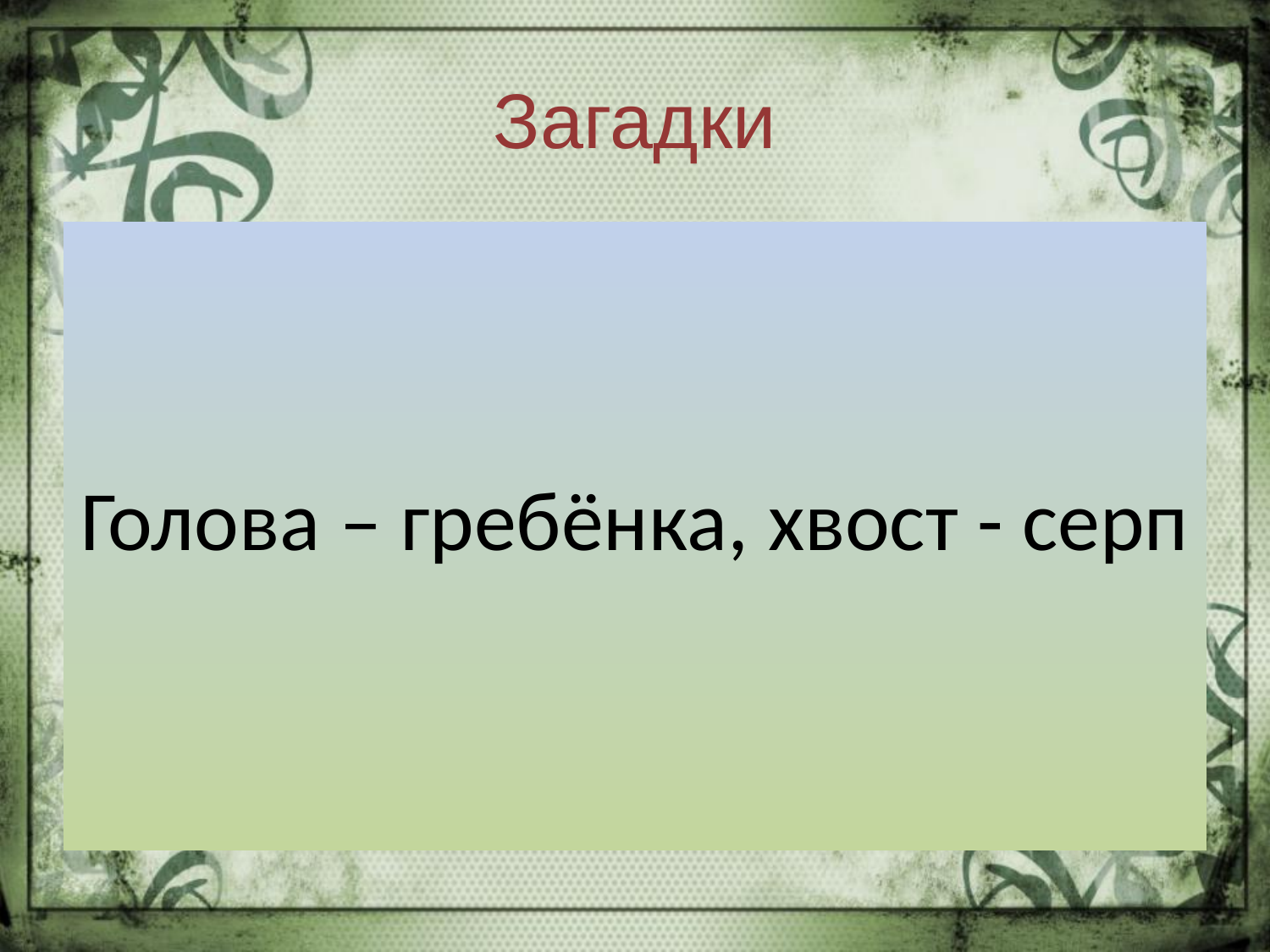

# Загадки

Голова – гребёнка, хвост - серп